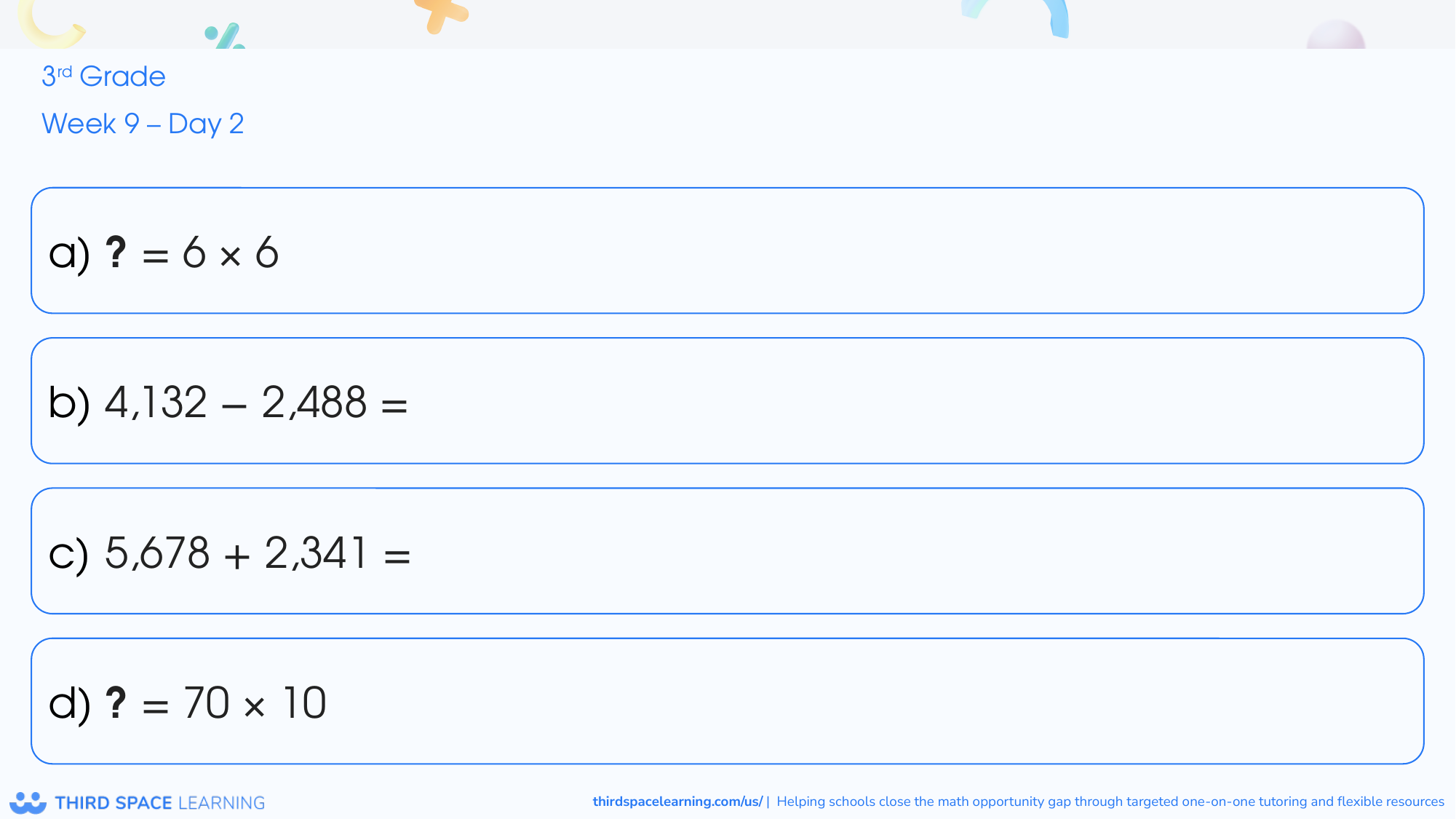

3rd Grade
Week 9 – Day 2
? = 6 × 6
4,132 − 2,488 =
5,678 + 2,341 =
? = 70 × 10